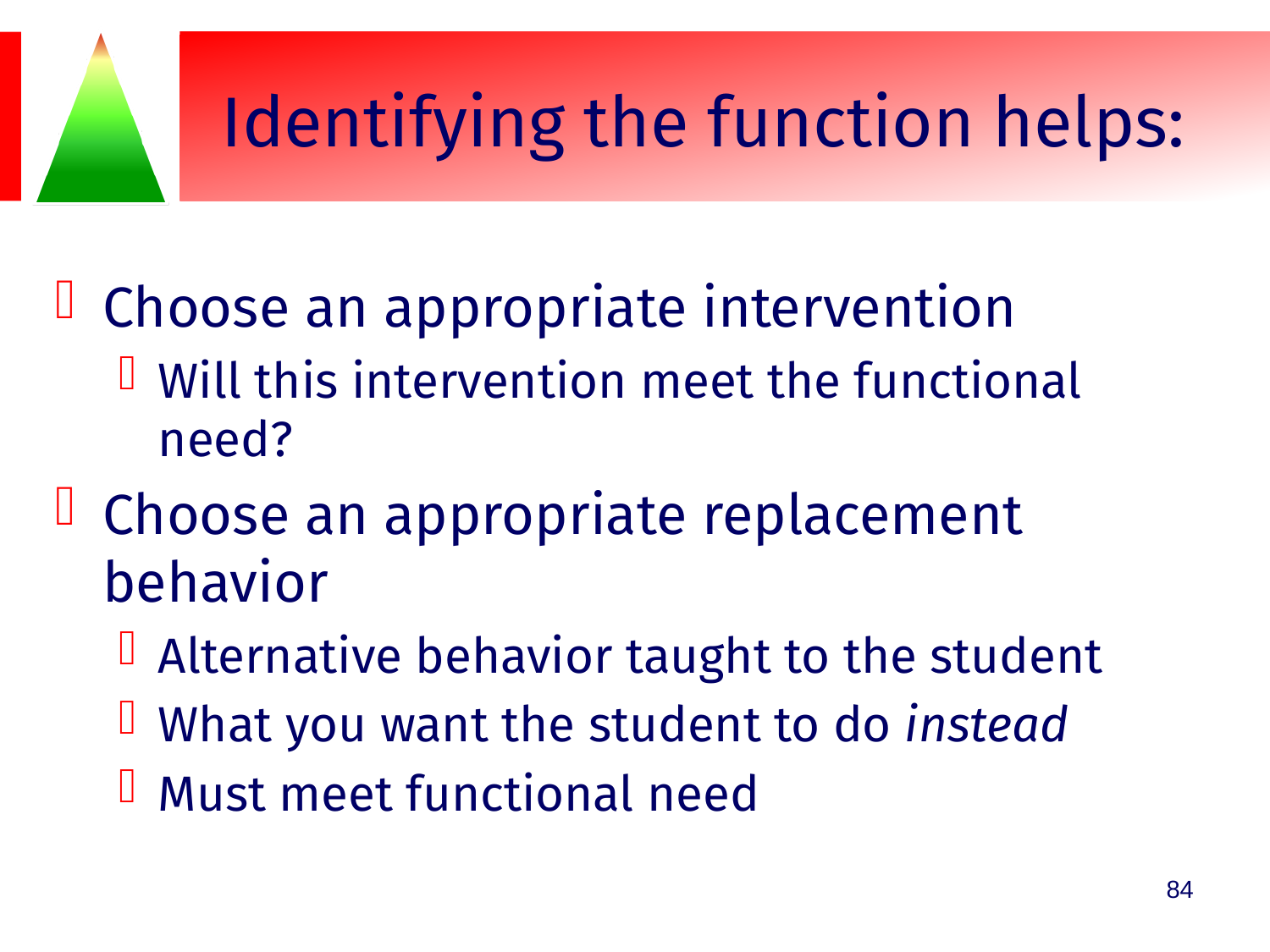

# Identifying the function helps:
Choose an appropriate intervention
Will this intervention meet the functional need?
Choose an appropriate replacement behavior
Alternative behavior taught to the student
What you want the student to do instead
Must meet functional need

84